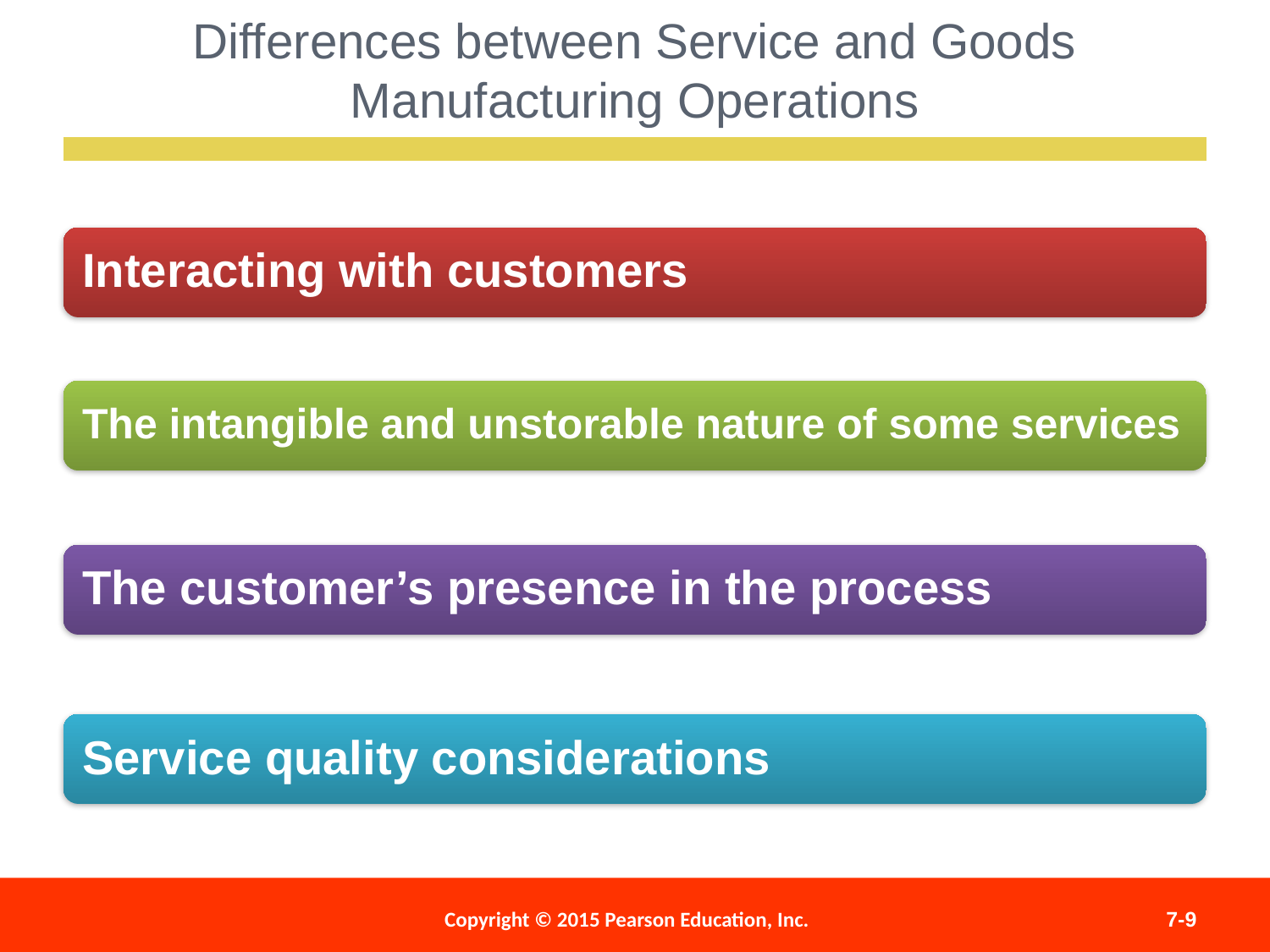

Differences between Service and Goods Manufacturing Operations

Interacting with customers

The intangible and unstorable nature of some services

The customer’s presence in the process

Service quality considerations